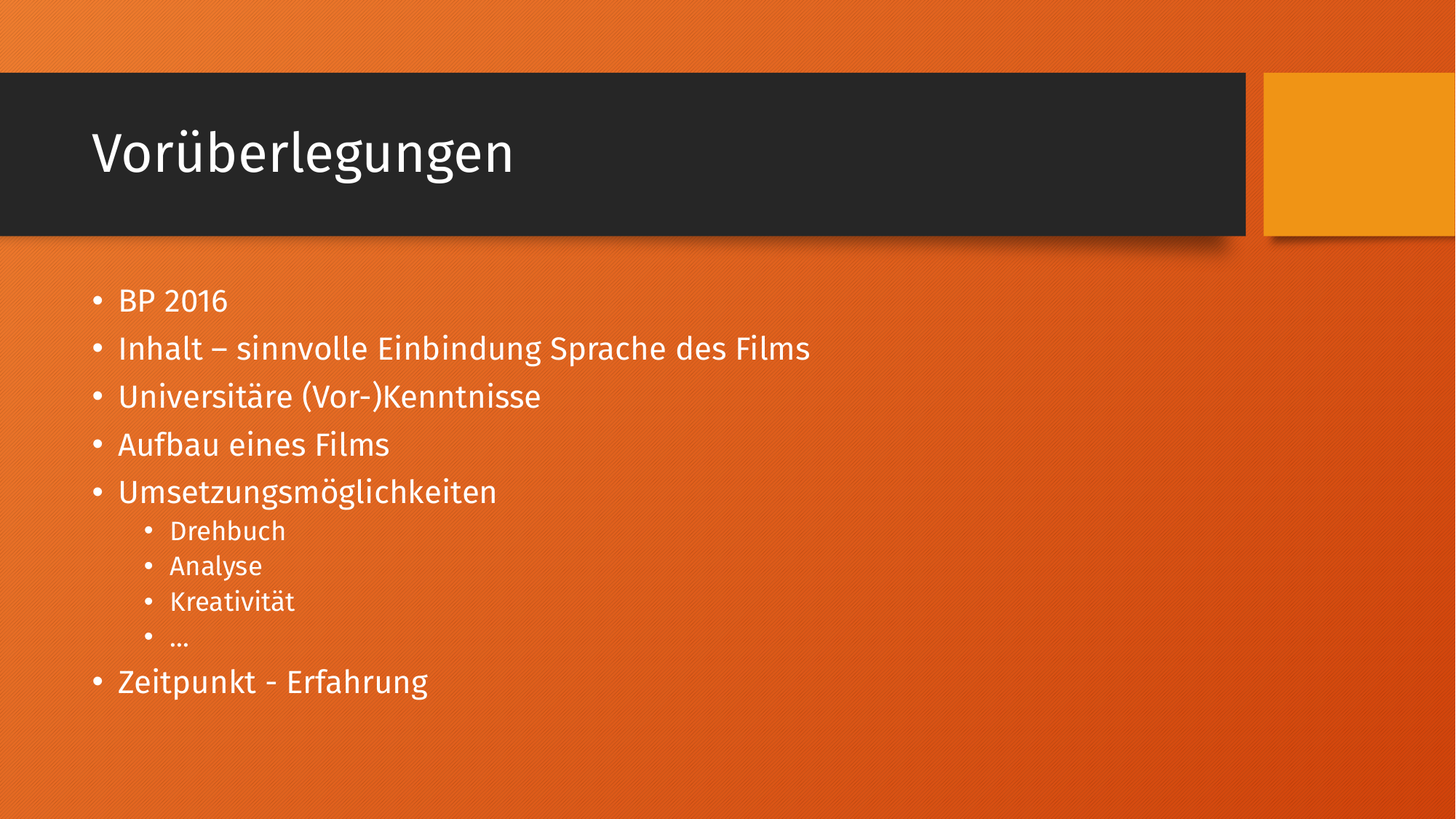

# Vorüberlegungen
BP 2016
Inhalt – sinnvolle Einbindung Sprache des Films
Universitäre (Vor-)Kenntnisse
Aufbau eines Films
Umsetzungsmöglichkeiten
Drehbuch
Analyse
Kreativität
...
Zeitpunkt - Erfahrung